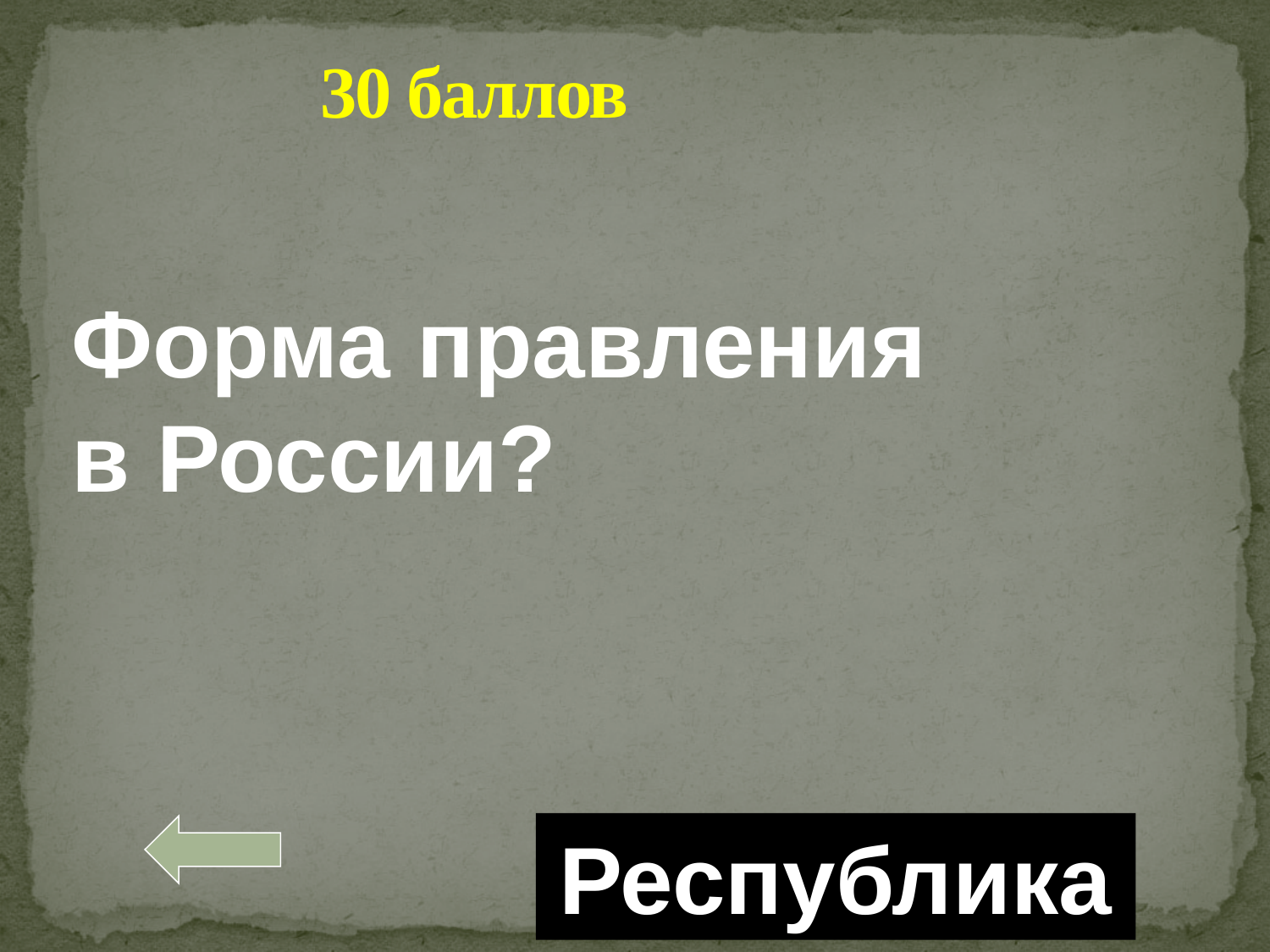

# 30 баллов
Форма правления
в России?
Республика